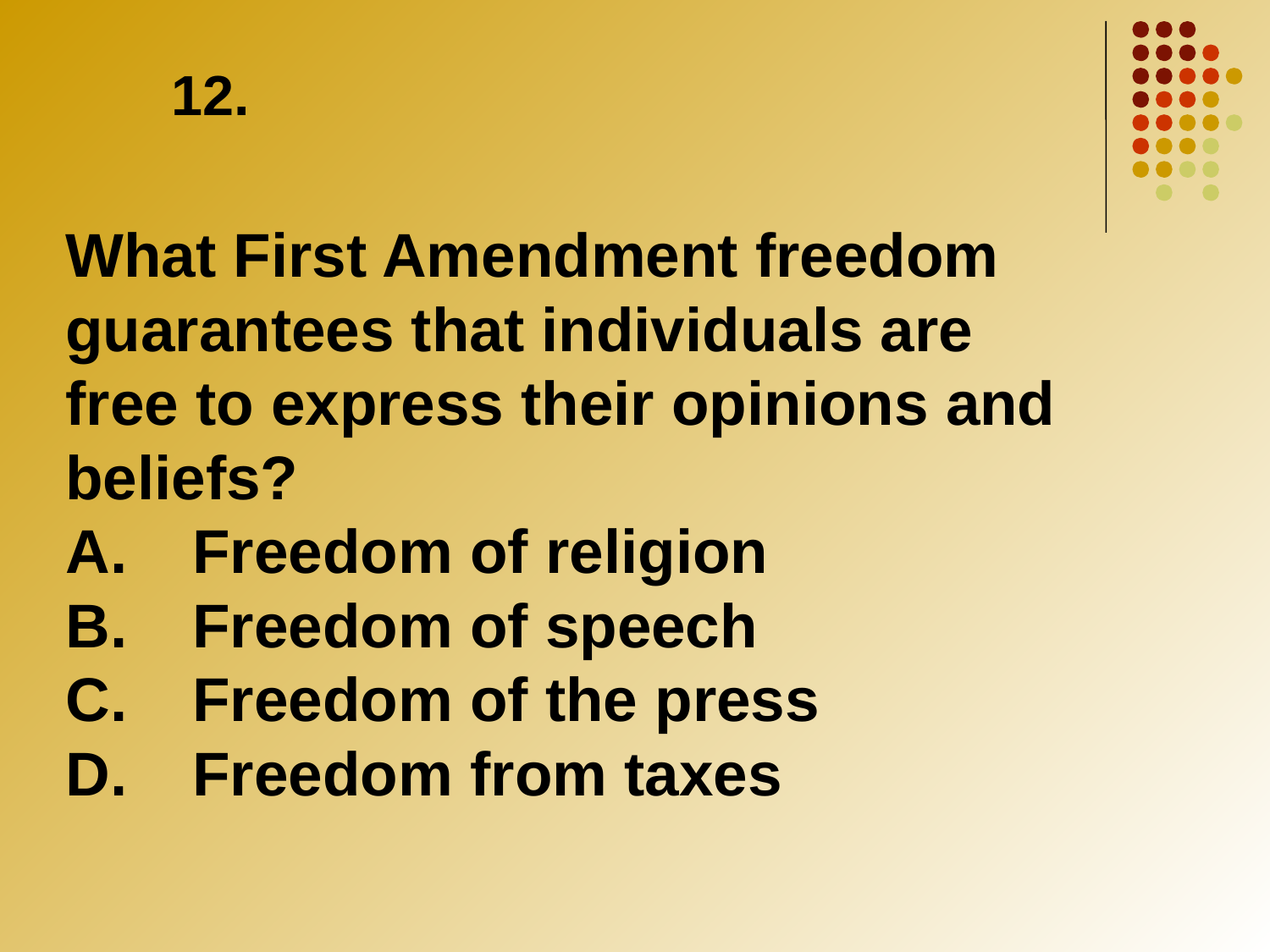

12.
# What First Amendment freedom guarantees that individuals are free to express their opinions and beliefs? A.	Freedom of religion B.	Freedom of speech C.	Freedom of the press D.	Freedom from taxes